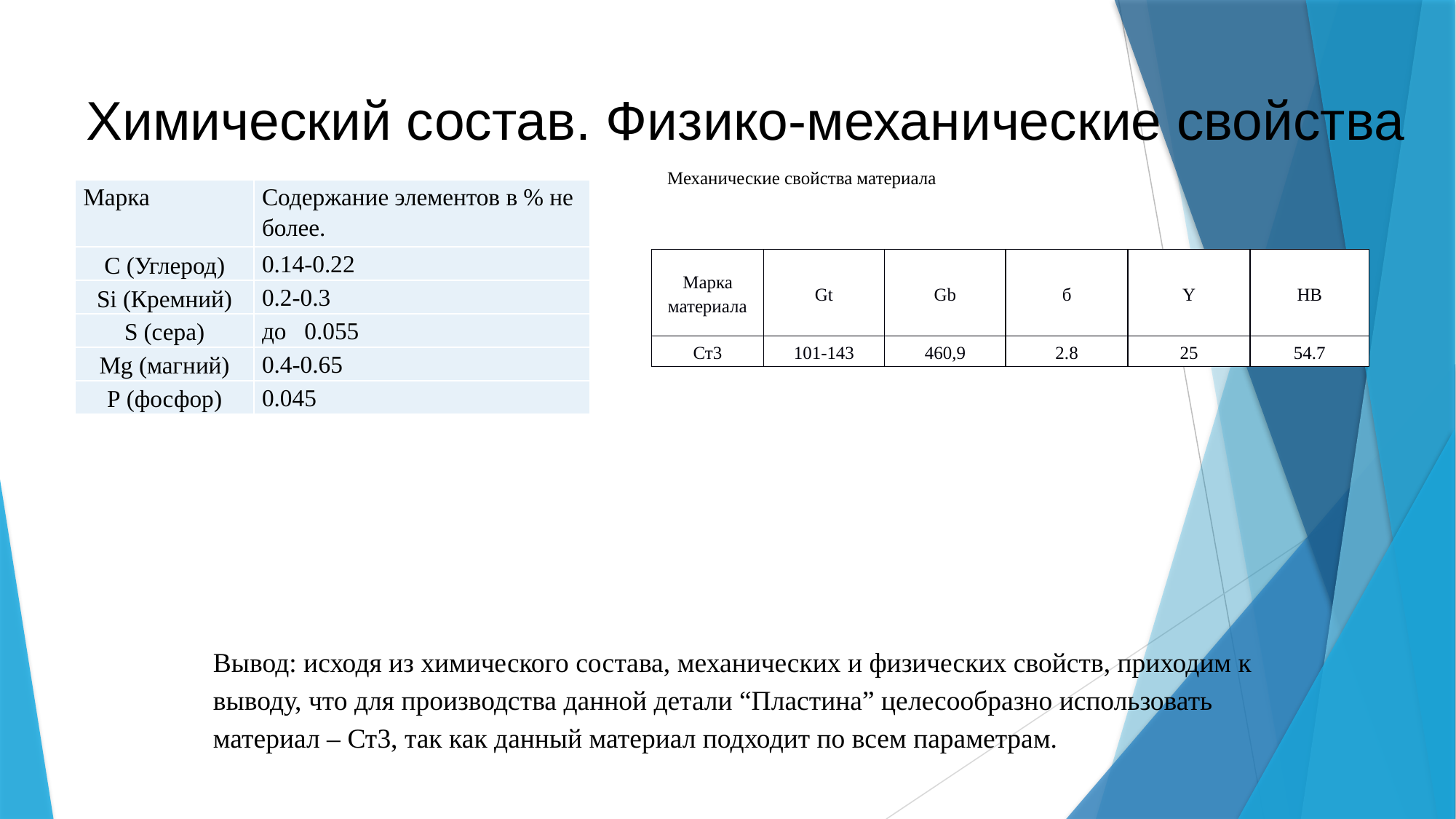

Химический состав. Физико-механические свойства
 Механические свойства материала

| Марка | Содержание элементов в % не более. |
| --- | --- |
| C (Углерод) | 0.14-0.22 |
| Si (Кремний) | 0.2-0.3 |
| S (сера) | до   0.055 |
| Mg (магний) | 0.4-0.65 |
| P (фосфор) | 0.045 |
| Марка материала | Gt | Gb | б | Y | HB |
| --- | --- | --- | --- | --- | --- |
| Ст3 | 101-143 | 460,9 | 2.8 | 25 | 54.7 |
Вывод: исходя из химического состава, механических и физических свойств, приходим к выводу, что для производства данной детали “Пластина” целесообразно использовать материал – Ст3, так как данный материал подходит по всем параметрам.